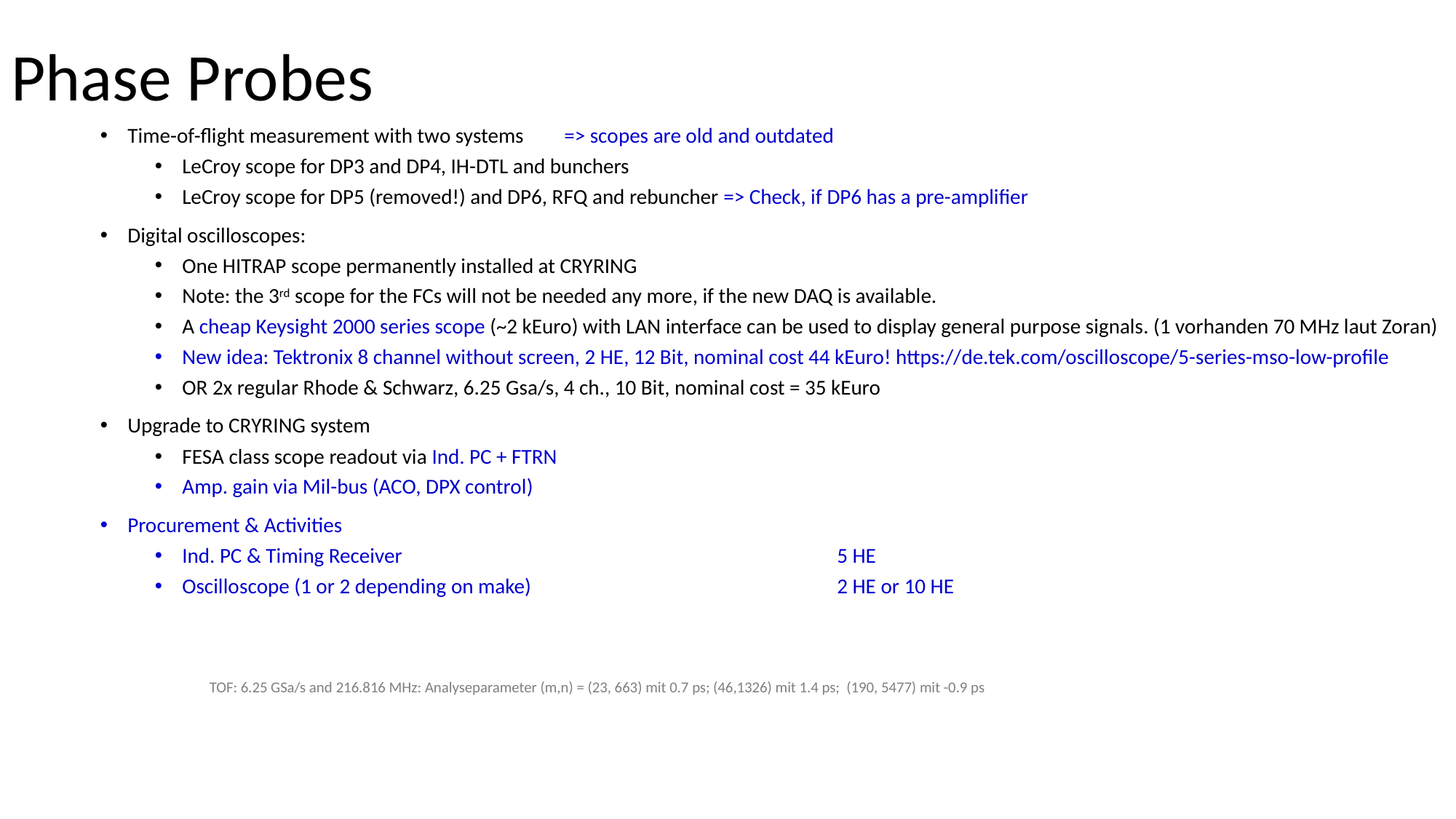

# Phase Probes
Time-of-flight measurement with two systems	=> scopes are old and outdated
LeCroy scope for DP3 and DP4, IH-DTL and bunchers
LeCroy scope for DP5 (removed!) and DP6, RFQ and rebuncher => Check, if DP6 has a pre-amplifier
Digital oscilloscopes:
One HITRAP scope permanently installed at CRYRING
Note: the 3rd scope for the FCs will not be needed any more, if the new DAQ is available.
A cheap Keysight 2000 series scope (~2 kEuro) with LAN interface can be used to display general purpose signals. (1 vorhanden 70 MHz laut Zoran)
New idea: Tektronix 8 channel without screen, 2 HE, 12 Bit, nominal cost 44 kEuro! https://de.tek.com/oscilloscope/5-series-mso-low-profile
OR 2x regular Rhode & Schwarz, 6.25 Gsa/s, 4 ch., 10 Bit, nominal cost = 35 kEuro
Upgrade to CRYRING system
FESA class scope readout via Ind. PC + FTRN
Amp. gain via Mil-bus (ACO, DPX control)
Procurement & Activities
Ind. PC & Timing Receiver				5 HE
Oscilloscope (1 or 2 depending on make)			2 HE or 10 HE

TOF: 6.25 GSa/s and 216.816 MHz: Analyseparameter (m,n) = (23, 663) mit 0.7 ps; (46,1326) mit 1.4 ps;  (190, 5477) mit -0.9 ps